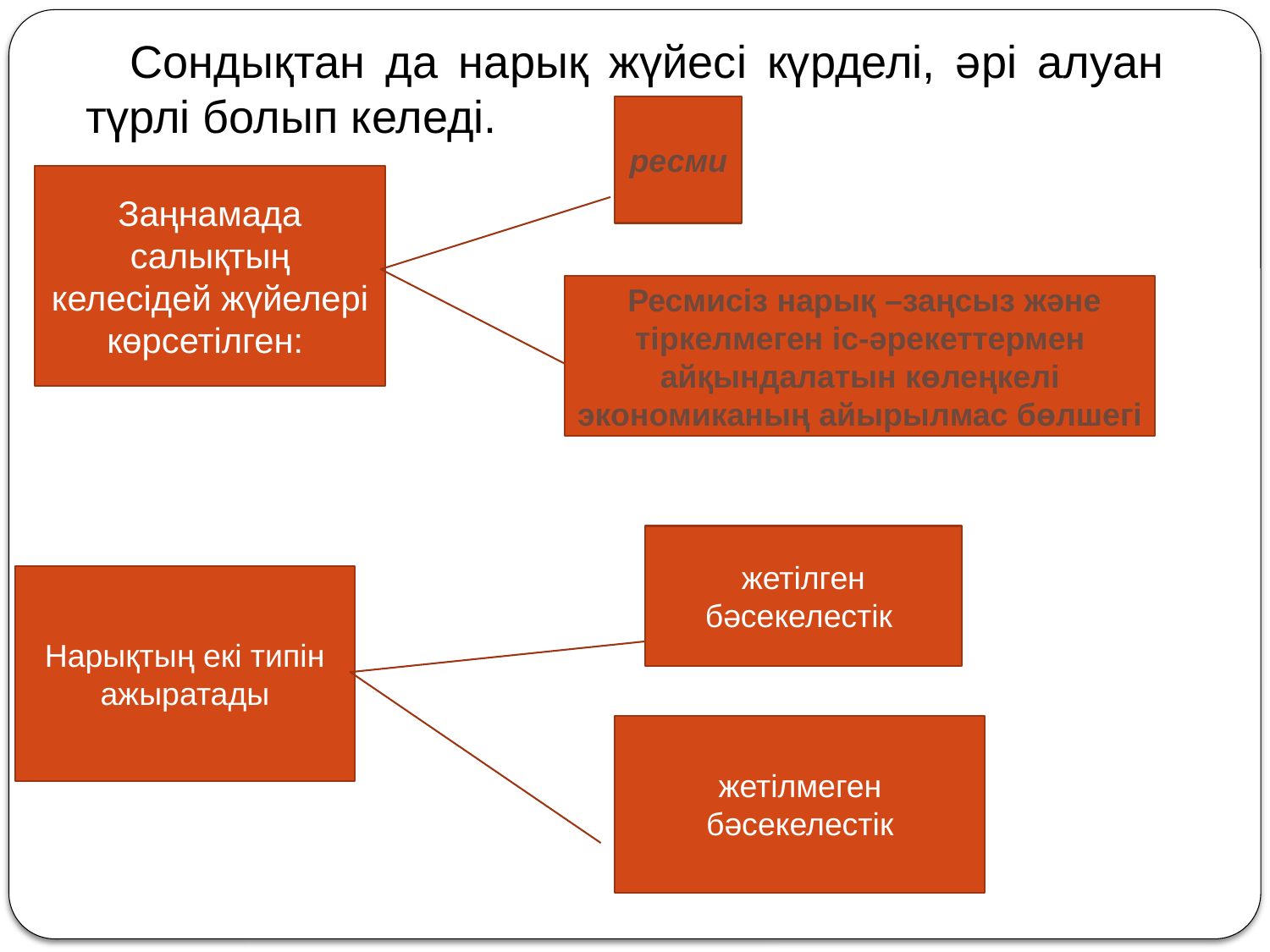

Сондықтан да нарық жүйесі күрделі, әрі алуан түрлі болып келеді.

ресми
Заңнамада салықтың келесідей жүйелері көрсетілген:
 Ресмисіз нарық –заңсыз және тіркелмеген іс-әрекеттермен айқындалатын көлеңкелі экономиканың айырылмас бөлшегі
жетілген бәсекелестік
Нарықтың екі типін ажыратады
жетілмеген бәсекелестік